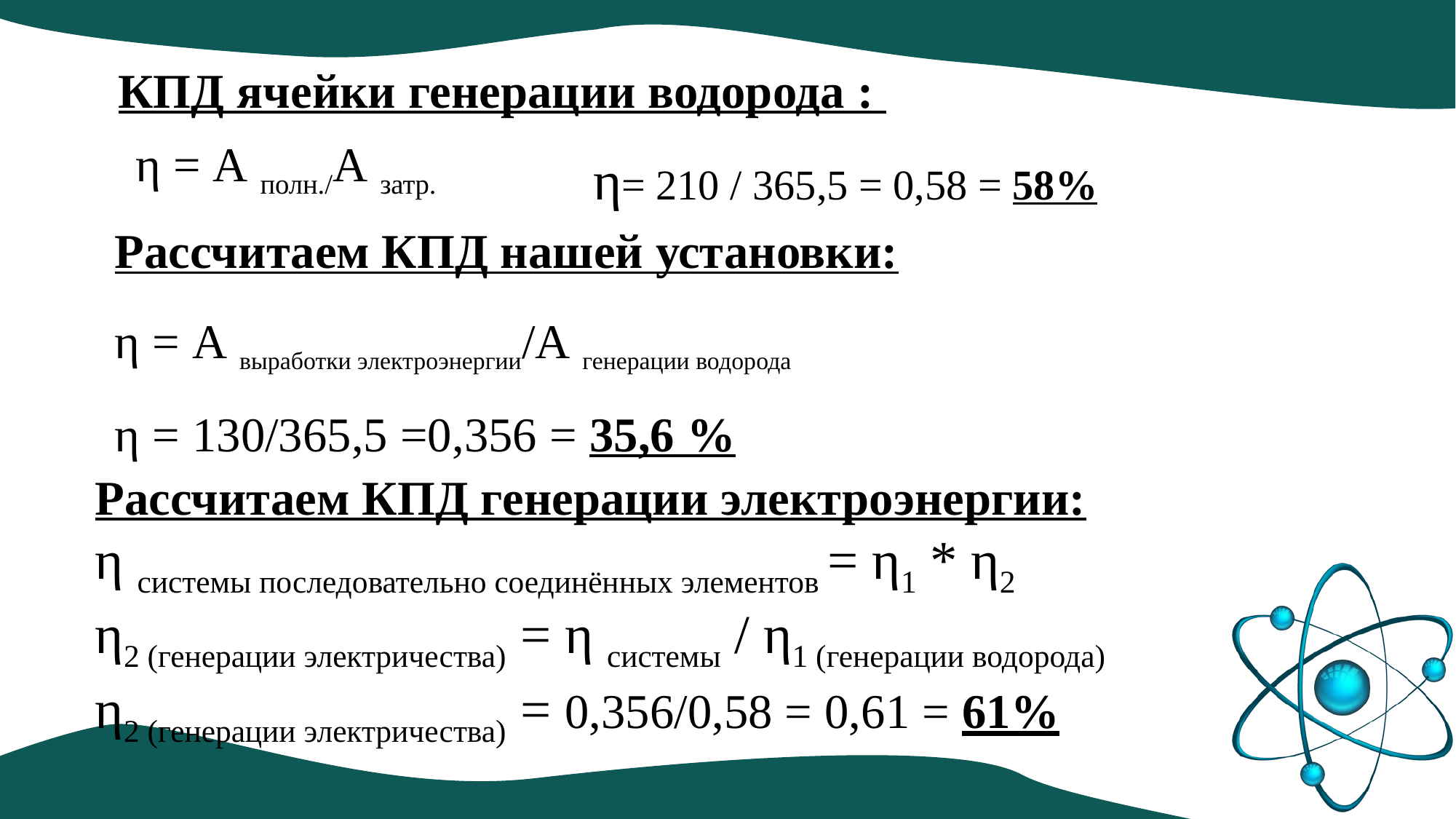

КПД ячейки генерации водорода :
η= 210 / 365,5 = 0,58 = 58%
η = A полн./A затр.
Рассчитаем КПД нашей установки:
η = А выработки электроэнергии/А генерации водорода
η = 130/365,5 =0,356 = 35,6 %
Рассчитаем КПД генерации электроэнергии:
η системы последовательно соединённых элементов = η1 * η2
η2 (генерации электричества) = η системы / η1 (генерации водорода)
η2 (генерации электричества) = 0,356/0,58 = 0,61 = 61%